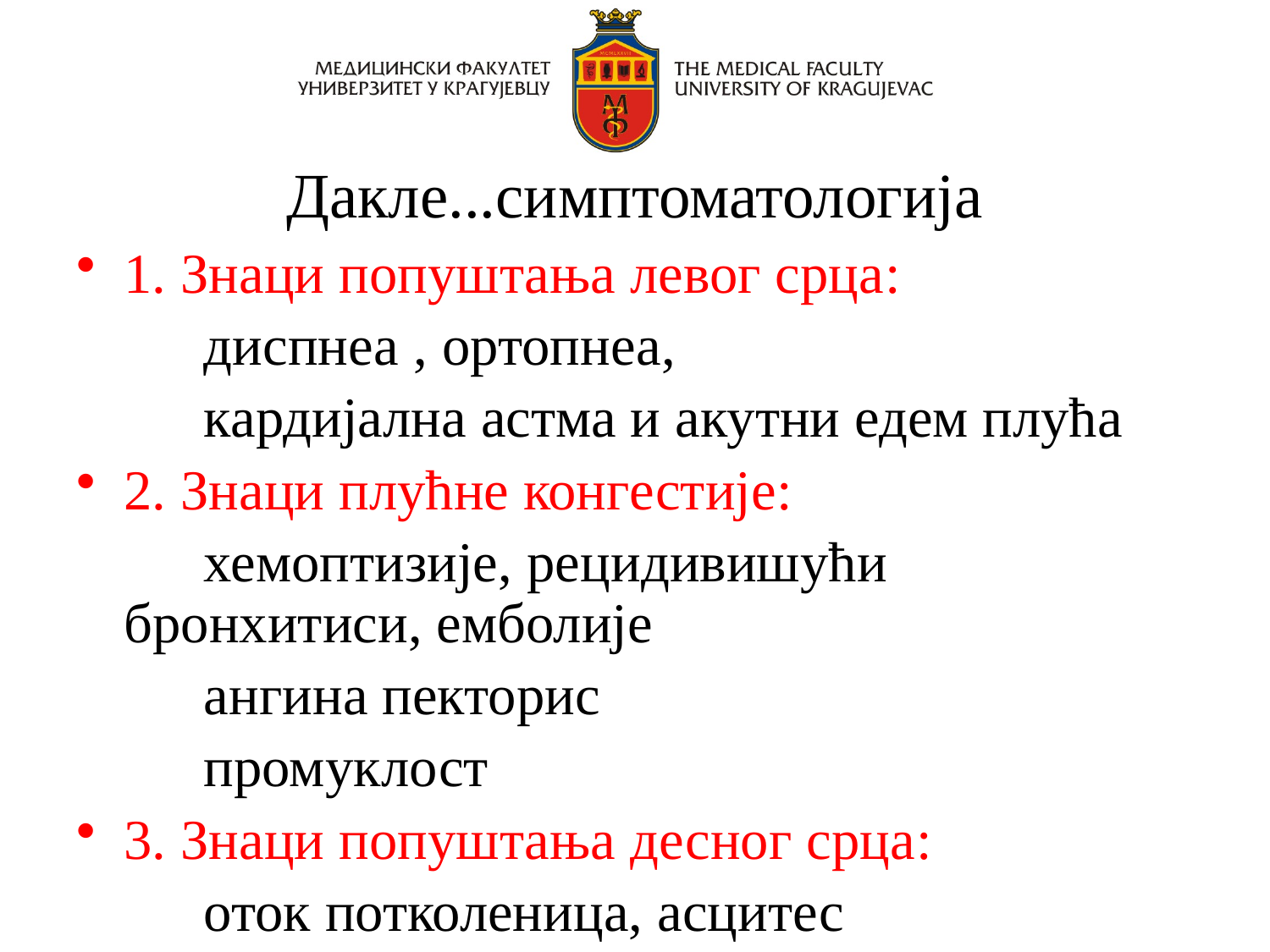

# Дакле...симптоматологија
1. Знаци попуштања левог срца:
         диспнеа , ортопнеа,
         кардијална астма и акутни едем плућа
2. Знаци плућне конгестије:
         хемоптизије, рецидивишући бронхитиси, емболије
         ангина пекторис
         промуклост
3. Знаци попуштања десног срца:
         оток потколеница, асцитес